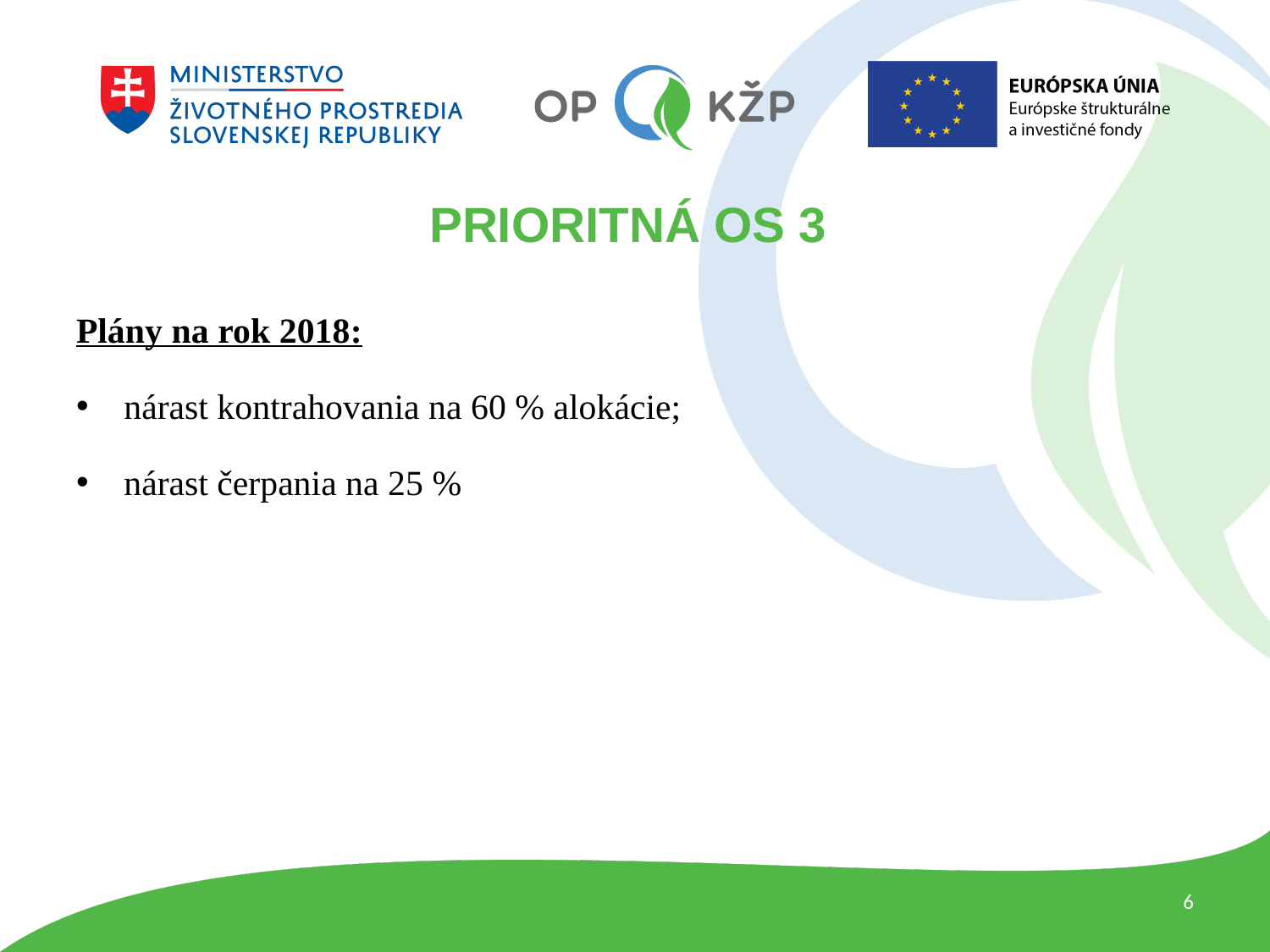

# PRIORITNÁ OS 3
Plány na rok 2018:

nárast kontrahovania na 60 % alokácie;

nárast čerpania na 25 %

6